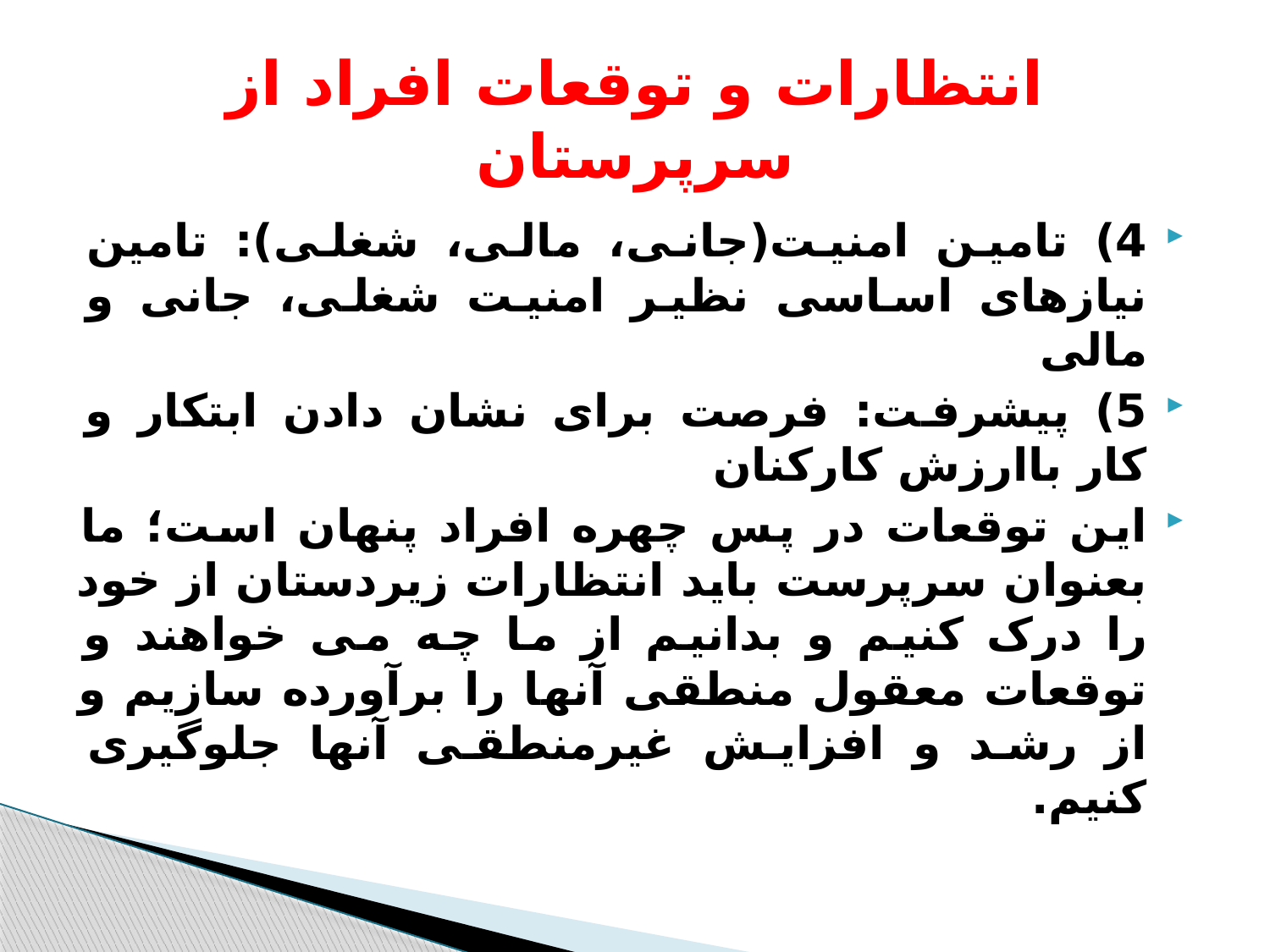

# انتظارات و توقعات افراد از سرپرستان
4) تامین امنیت(جانی، مالی، شغلی): تامین نیازهای اساسی نظیر امنیت شغلی، جانی و مالی
5) پیشرفت: فرصت برای نشان دادن ابتکار و کار باارزش کارکنان
این توقعات در پس چهره افراد پنهان است؛ ما بعنوان سرپرست باید انتظارات زیردستان از خود را درک کنیم و بدانیم از ما چه می خواهند و توقعات معقول منطقی آنها را برآورده سازیم و از رشد و افزایش غیرمنطقی آنها جلوگیری کنیم.